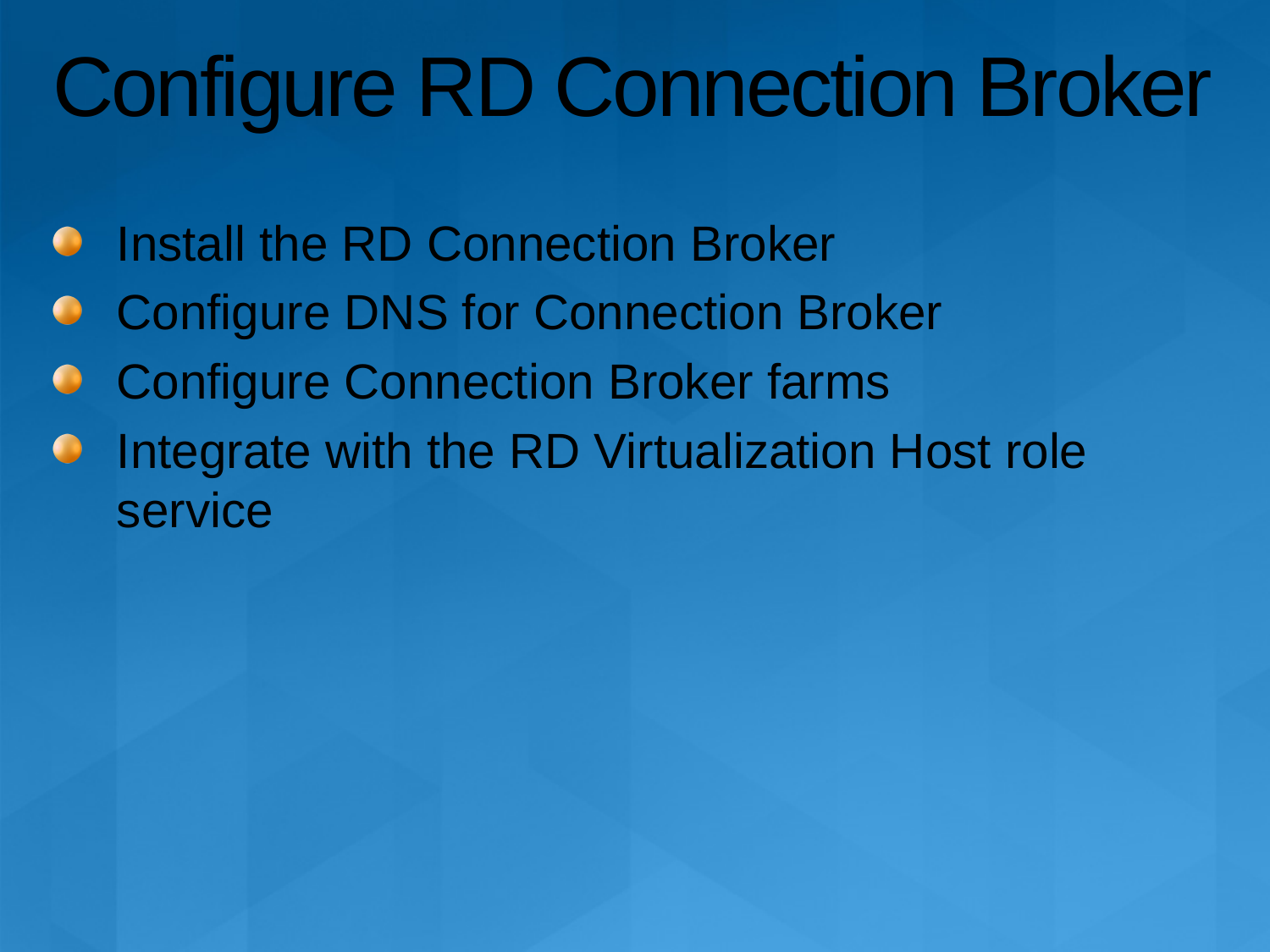

# Configure RD Connection Broker
Install the RD Connection Broker
Configure DNS for Connection Broker
Configure Connection Broker farms
Integrate with the RD Virtualization Host role service